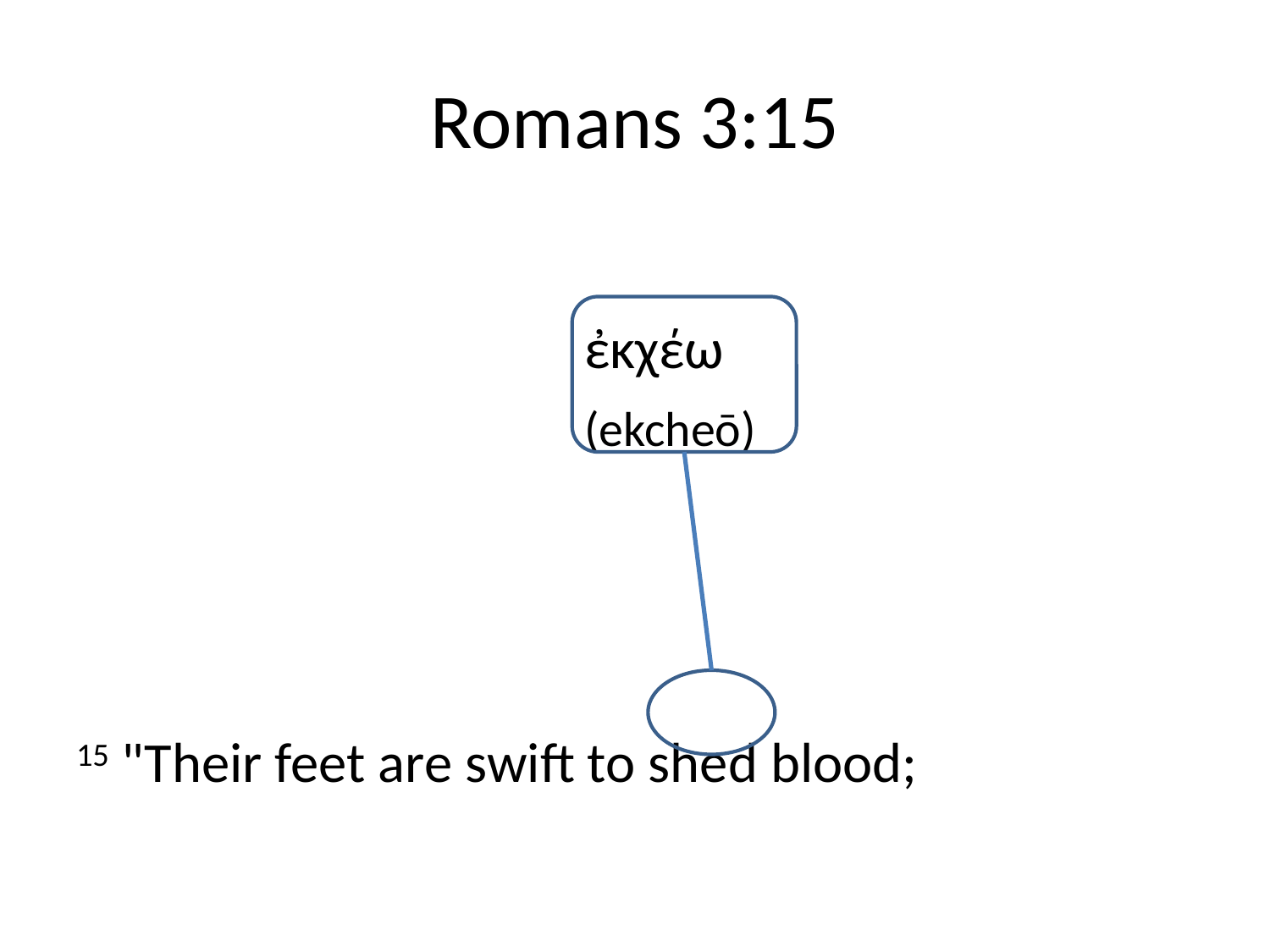

# Romans 3:15

				ἐκχέω
				(ekcheō)

15 "Their feet are swift to shed blood;